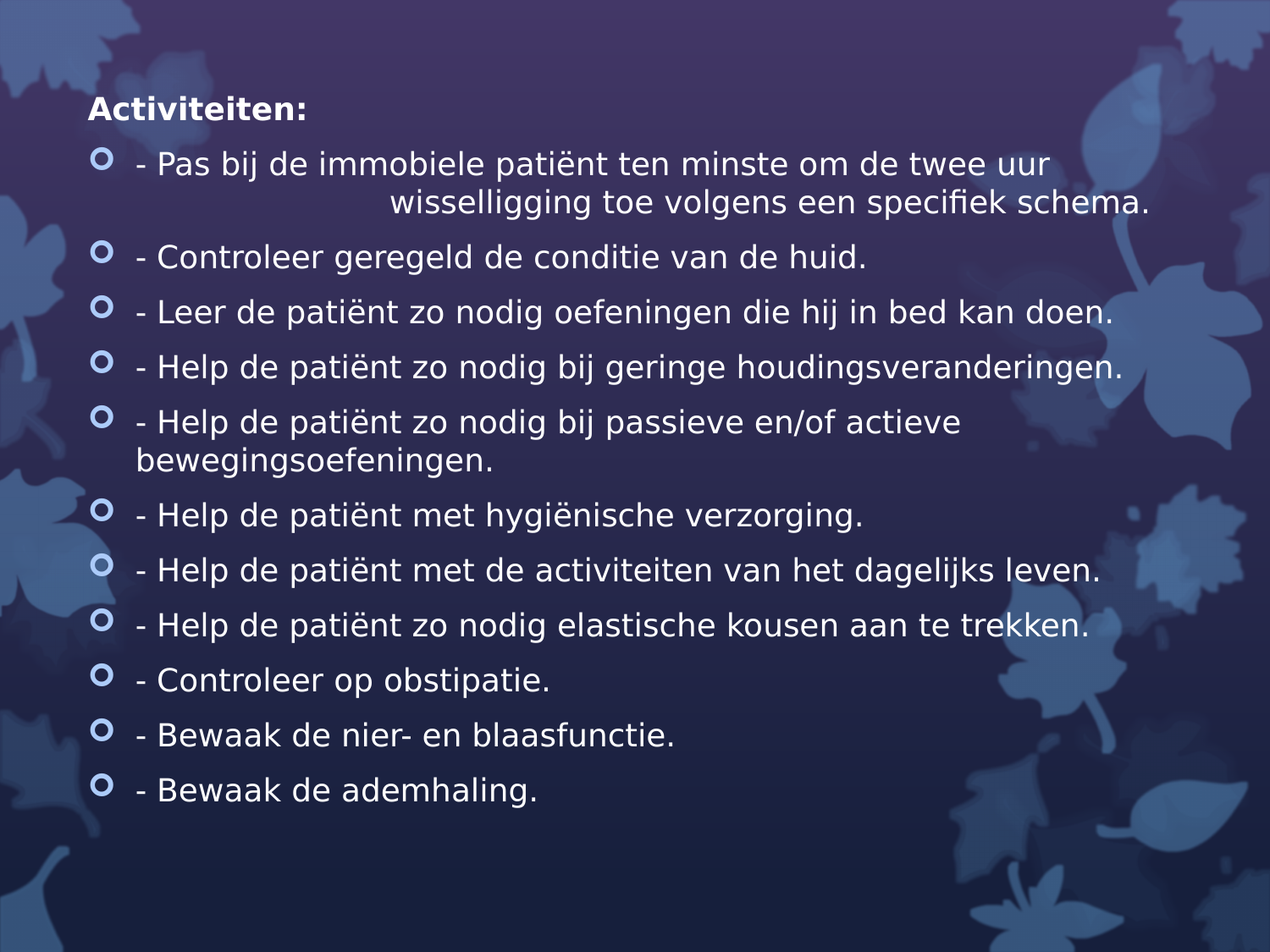

Activiteiten:
- Pas bij de immobiele patiënt ten minste om de twee uur 			wisselligging toe volgens een specifiek schema.
- Controleer geregeld de conditie van de huid.
- Leer de patiënt zo nodig oefeningen die hij in bed kan doen.
- Help de patiënt zo nodig bij geringe houdingsveranderingen.
- Help de patiënt zo nodig bij passieve en/of actieve 		bewegingsoefeningen.
- Help de patiënt met hygiënische verzorging.
- Help de patiënt met de activiteiten van het dagelijks leven.
- Help de patiënt zo nodig elastische kousen aan te trekken.
- Controleer op obstipatie.
- Bewaak de nier- en blaasfunctie.
- Bewaak de ademhaling.